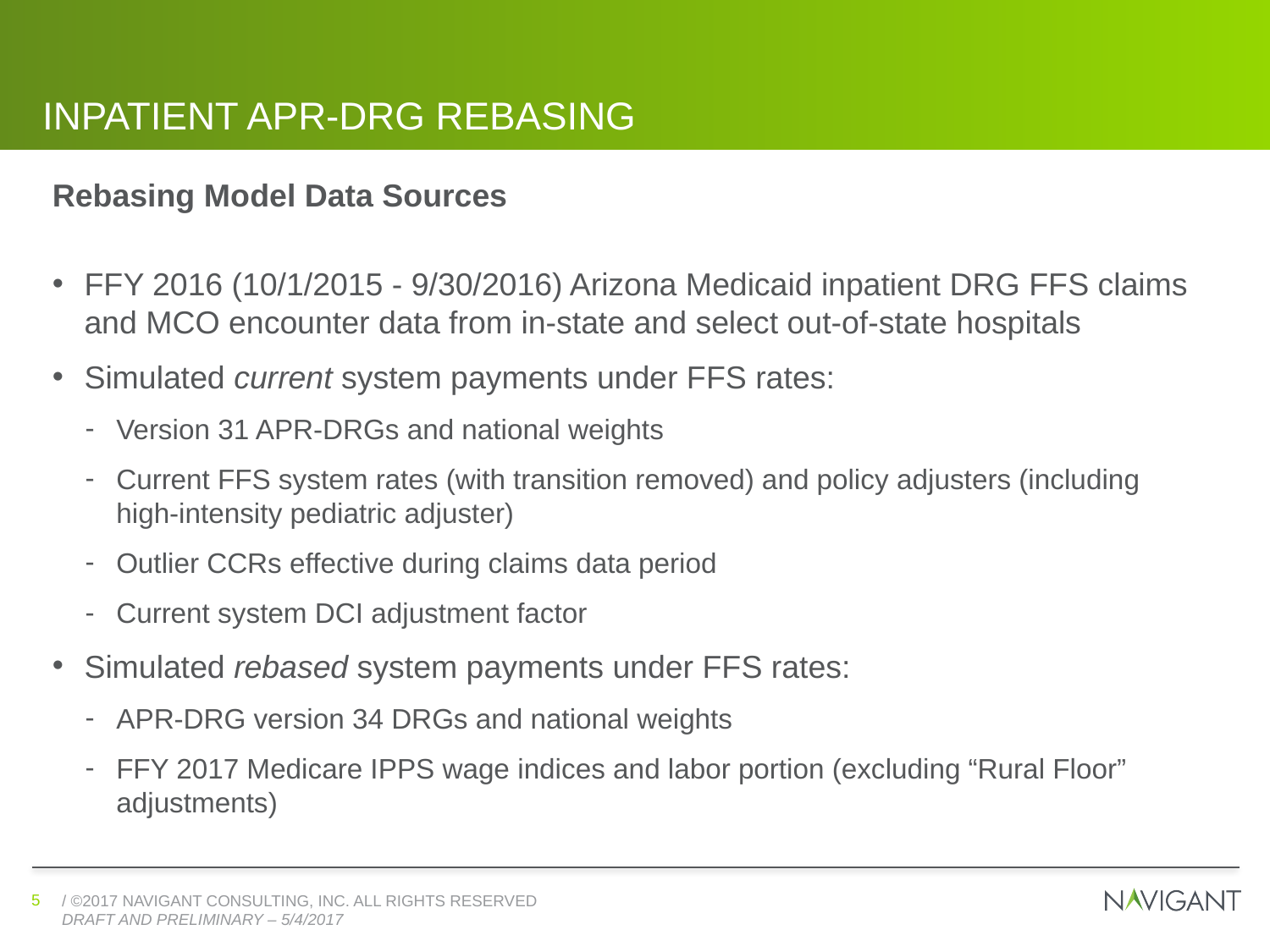

# Inpatient apr-drg rebasing
Rebasing Model Data Sources

FFY 2016 (10/1/2015 - 9/30/2016) Arizona Medicaid inpatient DRG FFS claims and MCO encounter data from in-state and select out-of-state hospitals
Simulated current system payments under FFS rates:
Version 31 APR-DRGs and national weights
Current FFS system rates (with transition removed) and policy adjusters (including high-intensity pediatric adjuster)
Outlier CCRs effective during claims data period
Current system DCI adjustment factor
Simulated rebased system payments under FFS rates:
APR-DRG version 34 DRGs and national weights
FFY 2017 Medicare IPPS wage indices and labor portion (excluding “Rural Floor” adjustments)